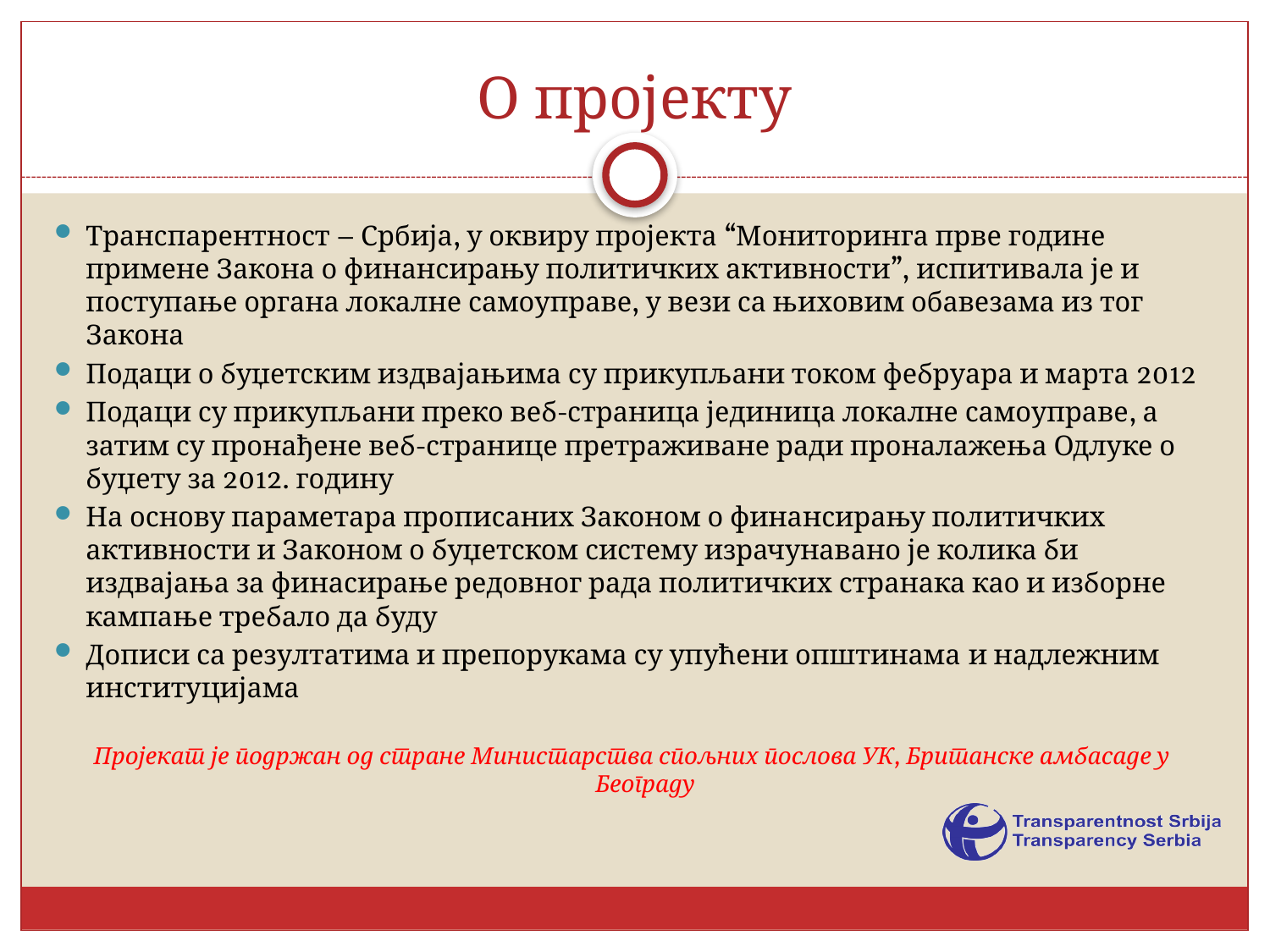

# О пројекту
Транспарентност – Србија, у оквиру пројекта “Мониторинга прве године примене Закона о финансирању политичких активности”, испитивала је и поступање органа локалне самоуправе, у вези са њиховим обавезама из тог Закона
Подаци о буџетским издвајањима су прикупљани током фебруара и марта 2012
Подаци су прикупљани преко веб-страница јединица локалне самоуправе, а затим су пронађене веб-странице претраживане ради проналажења Одлуке о буџету за 2012. годину
На основу параметара прописаних Законом о финансирању политичких активности и Законом о буџетском систему израчунавано је колика би издвајања за финасирање редовног рада политичких странака као и изборне кампање требало да буду
Дописи са резултатима и препорукама су упућени општинама и надлежним институцијама

Пројекат је подржан од стране Министарства спољних послова УК, Британске амбасаде у Београду